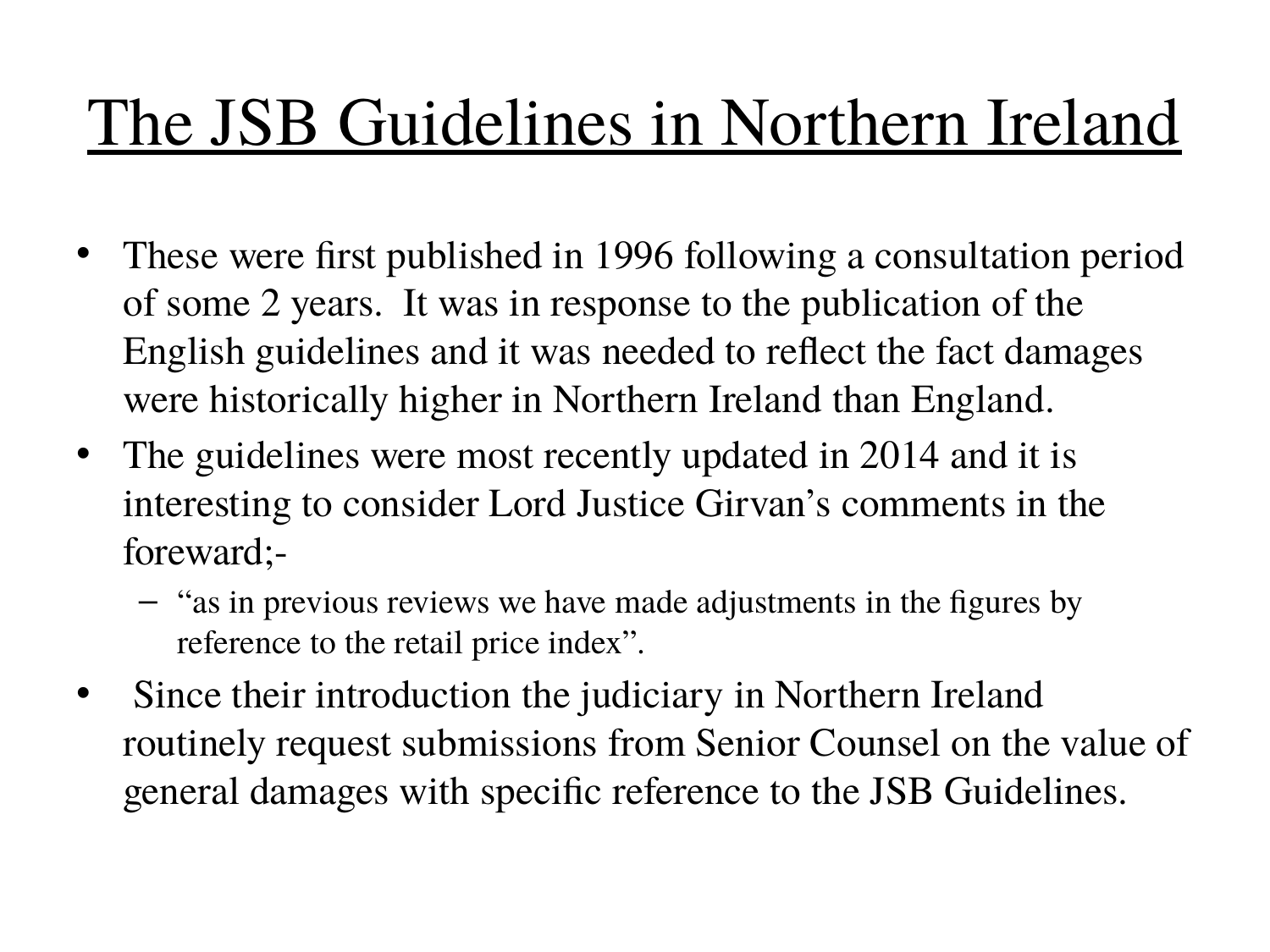

# The JSB Guidelines in Northern Ireland
These were first published in 1996 following a consultation period of some 2 years.  It was in response to the publication of the English guidelines and it was needed to reflect the fact damages were historically higher in Northern Ireland than England.
The guidelines were most recently updated in 2014 and it is interesting to consider Lord Justice Girvan’s comments in the foreward;-
“as in previous reviews we have made adjustments in the figures by reference to the retail price index”.
 Since their introduction the judiciary in Northern Ireland routinely request submissions from Senior Counsel on the value of general damages with specific reference to the JSB Guidelines.